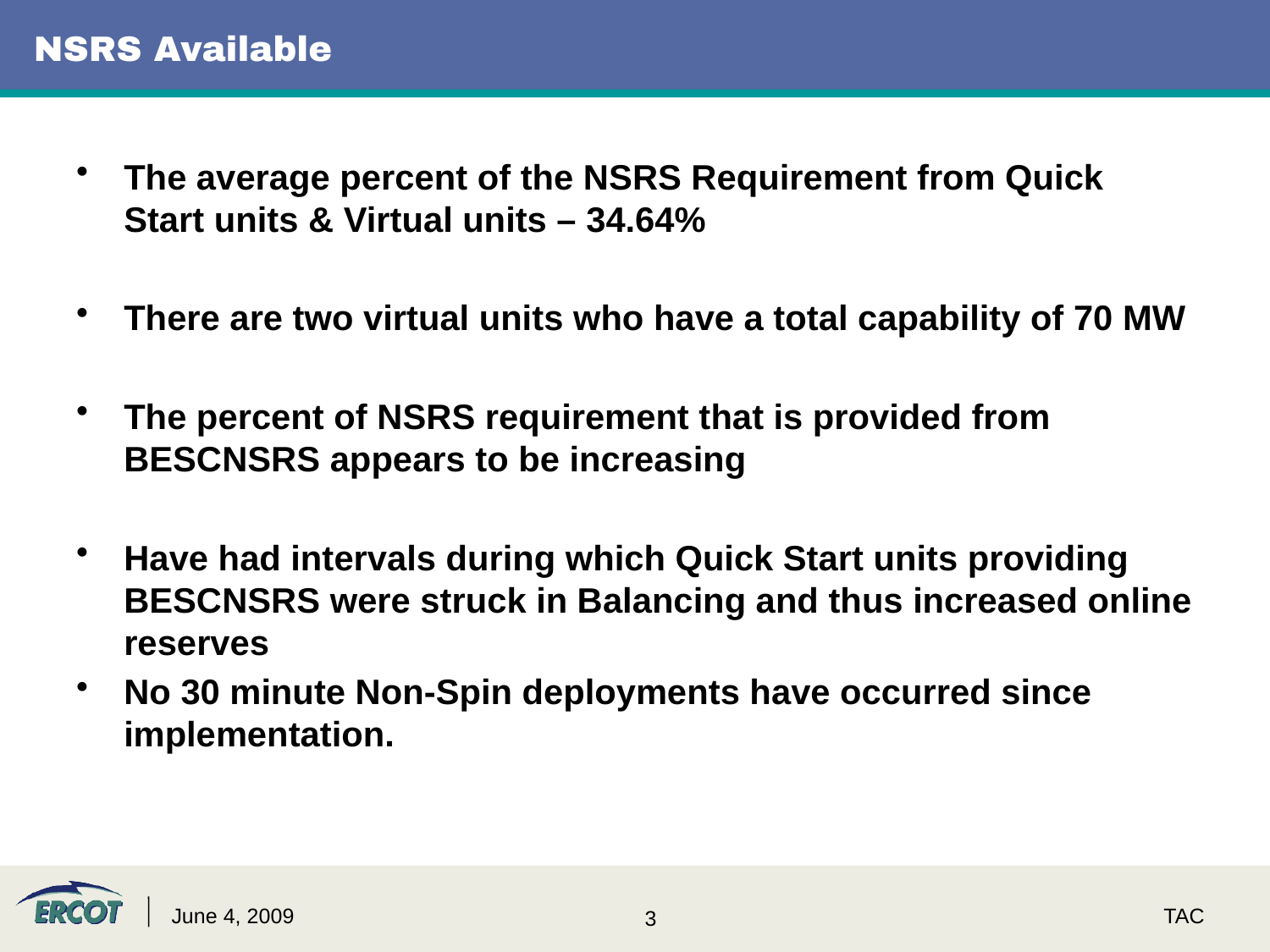

# NSRS Available
The average percent of the NSRS Requirement from Quick Start units & Virtual units – 34.64%

There are two virtual units who have a total capability of 70 MW

The percent of NSRS requirement that is provided from BESCNSRS appears to be increasing

Have had intervals during which Quick Start units providing BESCNSRS were struck in Balancing and thus increased online reserves
No 30 minute Non-Spin deployments have occurred since implementation.

June 4, 2009
TAC